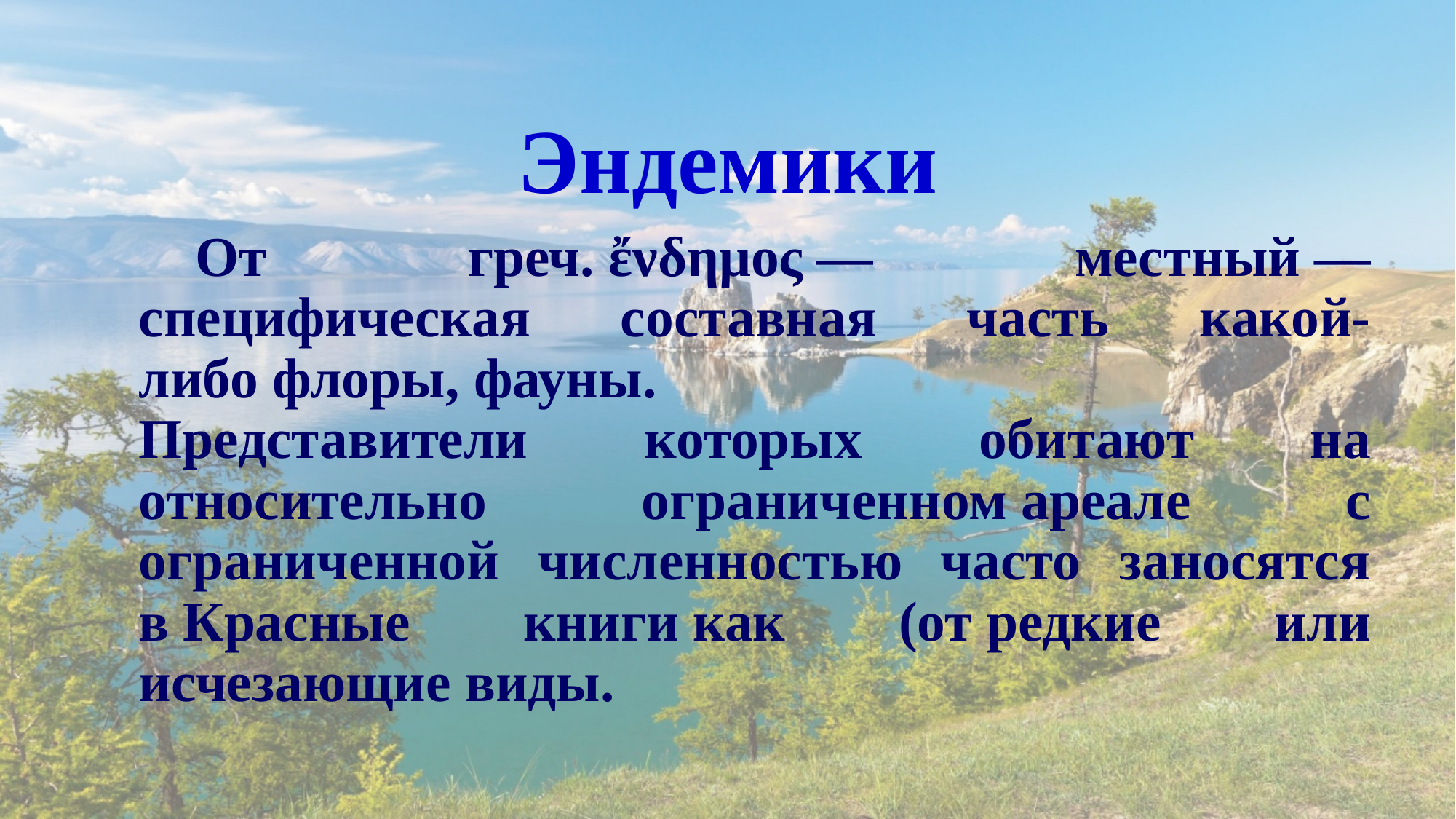

Эндемики
# От греч. ἔνδημος — местный — специфическая составная часть какой-либо флоры, фауны. Представители которых обитают на относительно ограниченном ареале с ограниченной численностью часто заносятся в Красные книги как (от редкие или исчезающие виды.